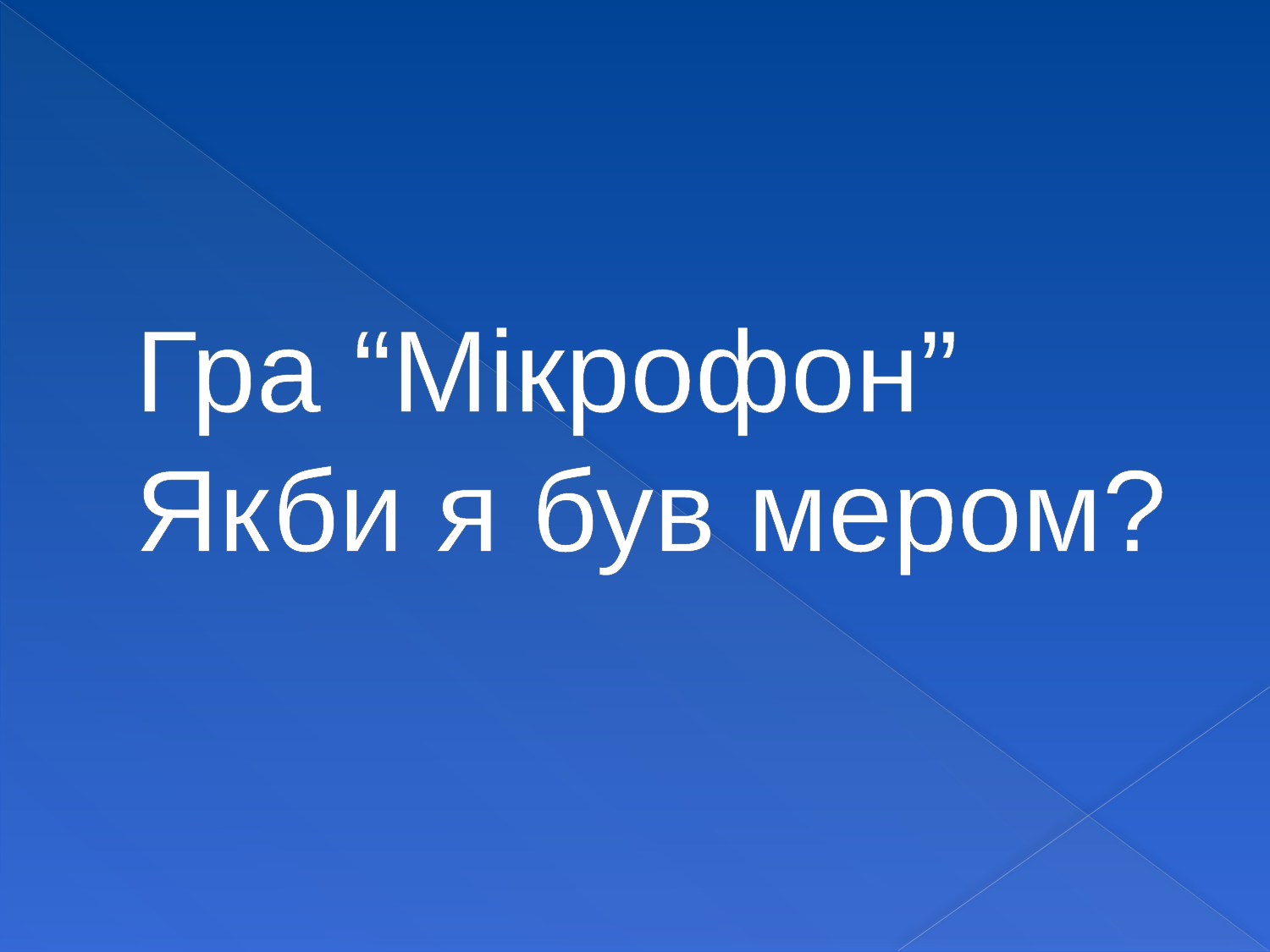

# Гра “Мікрофон” Якби я був мером?